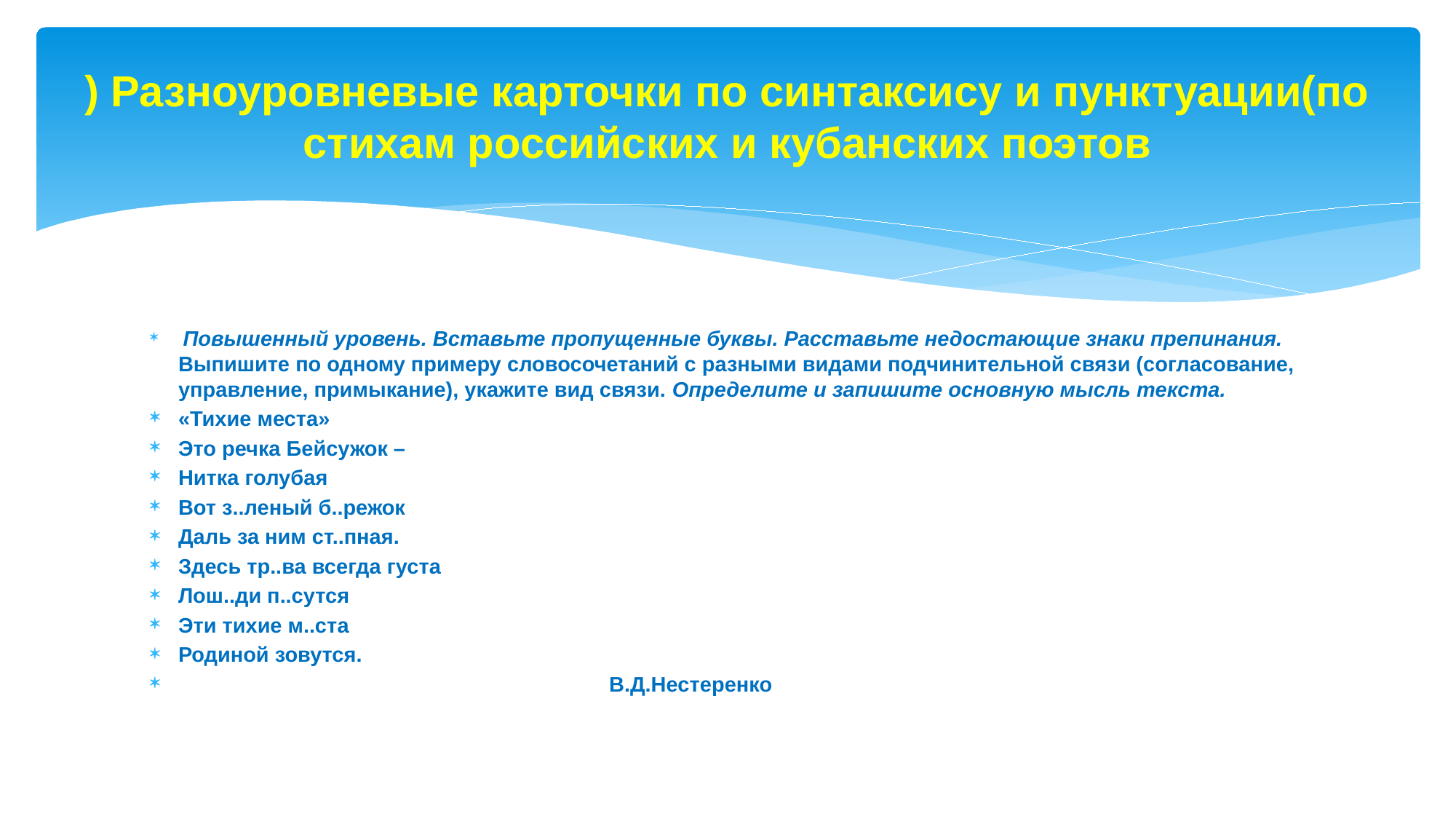

# ) Разноуровневые карточки по синтаксису и пунктуации(по стихам российских и кубанских поэтов
 Повышенный уровень. Вставьте пропущенные буквы. Расставьте недостающие знаки препинания. Выпишите по одному примеру словосочетаний с разными видами подчинительной связи (согласование, управление, примыкание), укажите вид связи. Определите и запишите основную мысль текста.
«Тихие места»
Это речка Бейсужок –
Нитка голубая
Вот з..леный б..режок
Даль за ним ст..пная.
Здесь тр..ва всегда густа
Лош..ди п..сутся
Эти тихие м..ста
Родиной зовутся.
                                                                          В.Д.Нестеренко